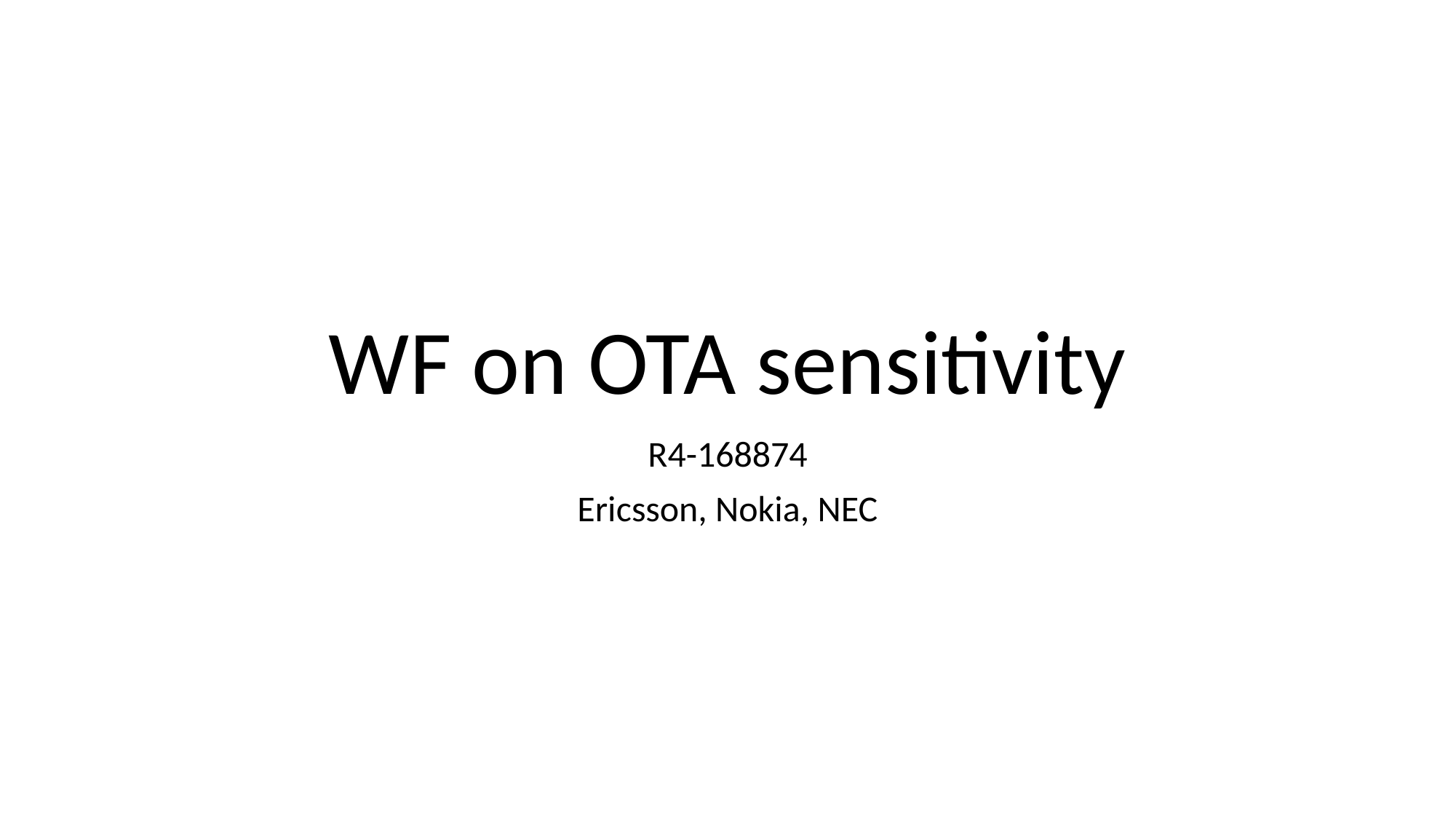

# WF on OTA sensitivity
R4-168874
Ericsson, Nokia, NEC